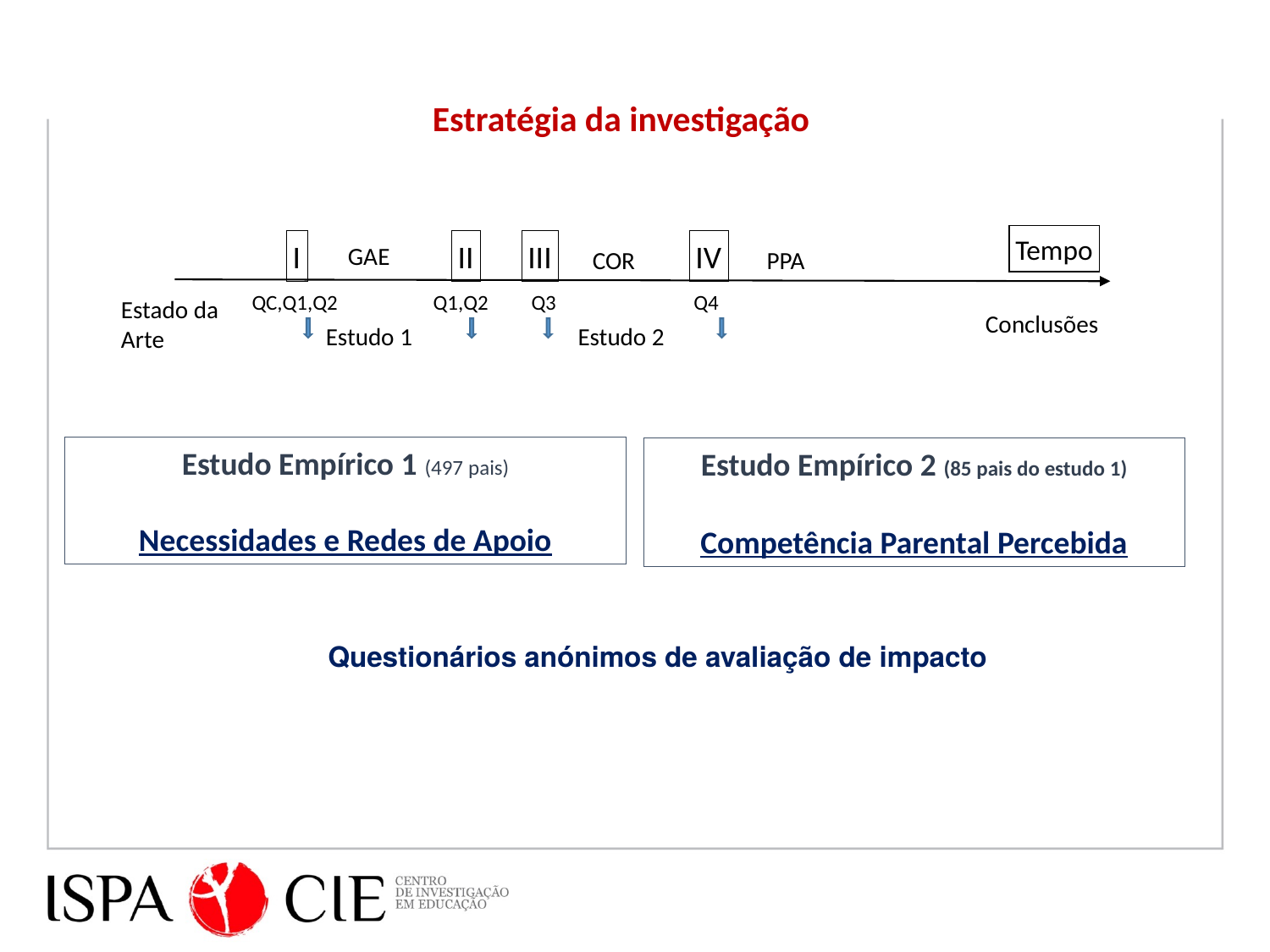

Estratégia da investigação
Tempo
I
II
III
IV
GAE
PPA
COR

QC,Q1,Q2
Q1,Q2
Q3
Q4
Estado da Arte
Conclusões
Estudo 1
Estudo 2

Estudo Empírico 1 (497 pais)

Necessidades e Redes de Apoio
Estudo Empírico 2 (85 pais do estudo 1)

Competência Parental Percebida
Questionários anónimos de avaliação de impacto